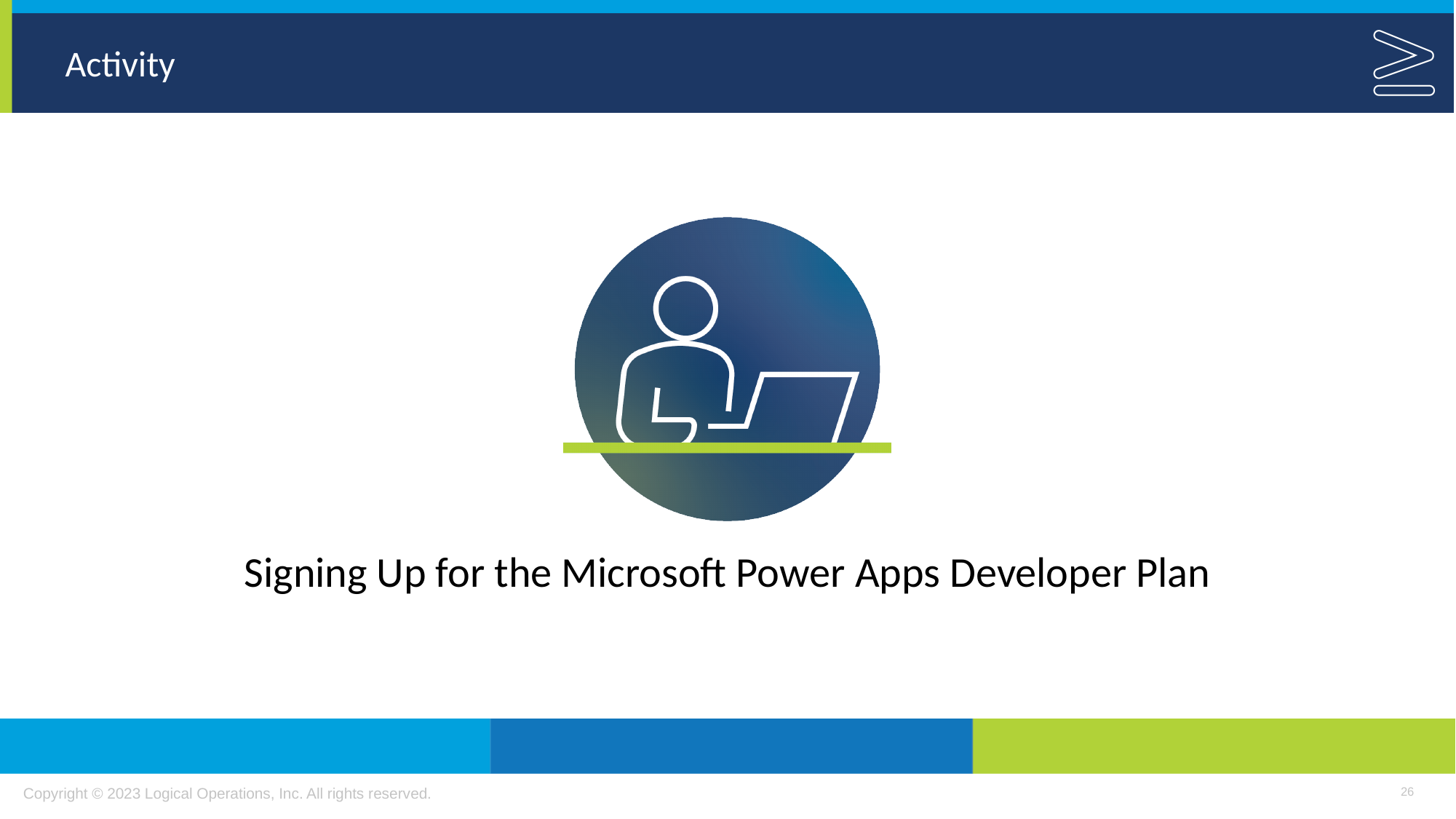

Signing Up for the Microsoft Power Apps Developer Plan
26